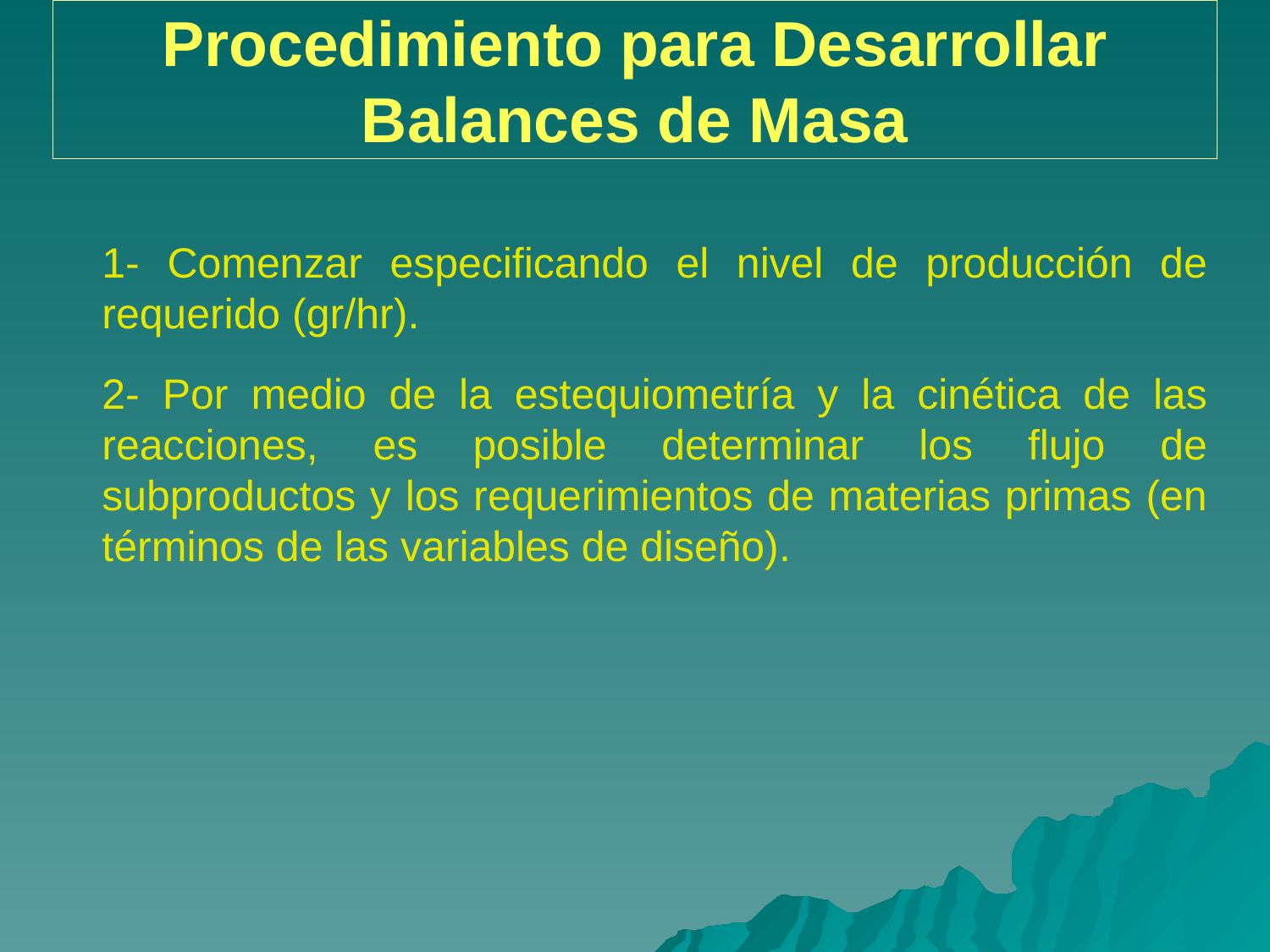

# Procedimiento para Desarrollar Balances de Masa
1- Comenzar especificando el nivel de producción de requerido (gr/hr).

2- Por medio de la estequiometría y la cinética de las reacciones, es posible determinar los flujo de subproductos y los requerimientos de materias primas (en términos de las variables de diseño).